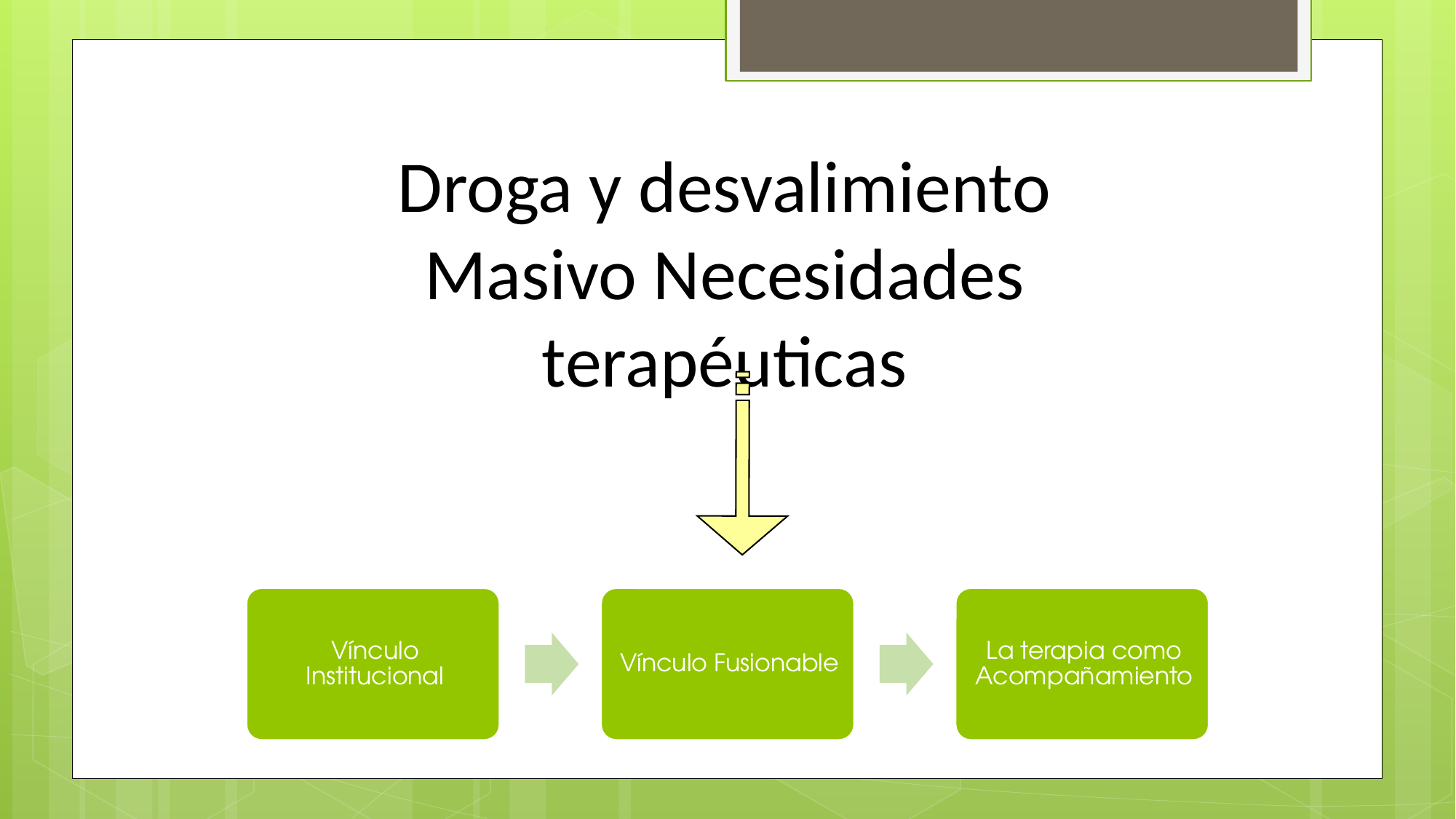

Droga y desvalimiento Masivo Necesidades terapéuticas

Vínculo Institucional

Vínculo Fusionable

La terapia como Acompañamiento